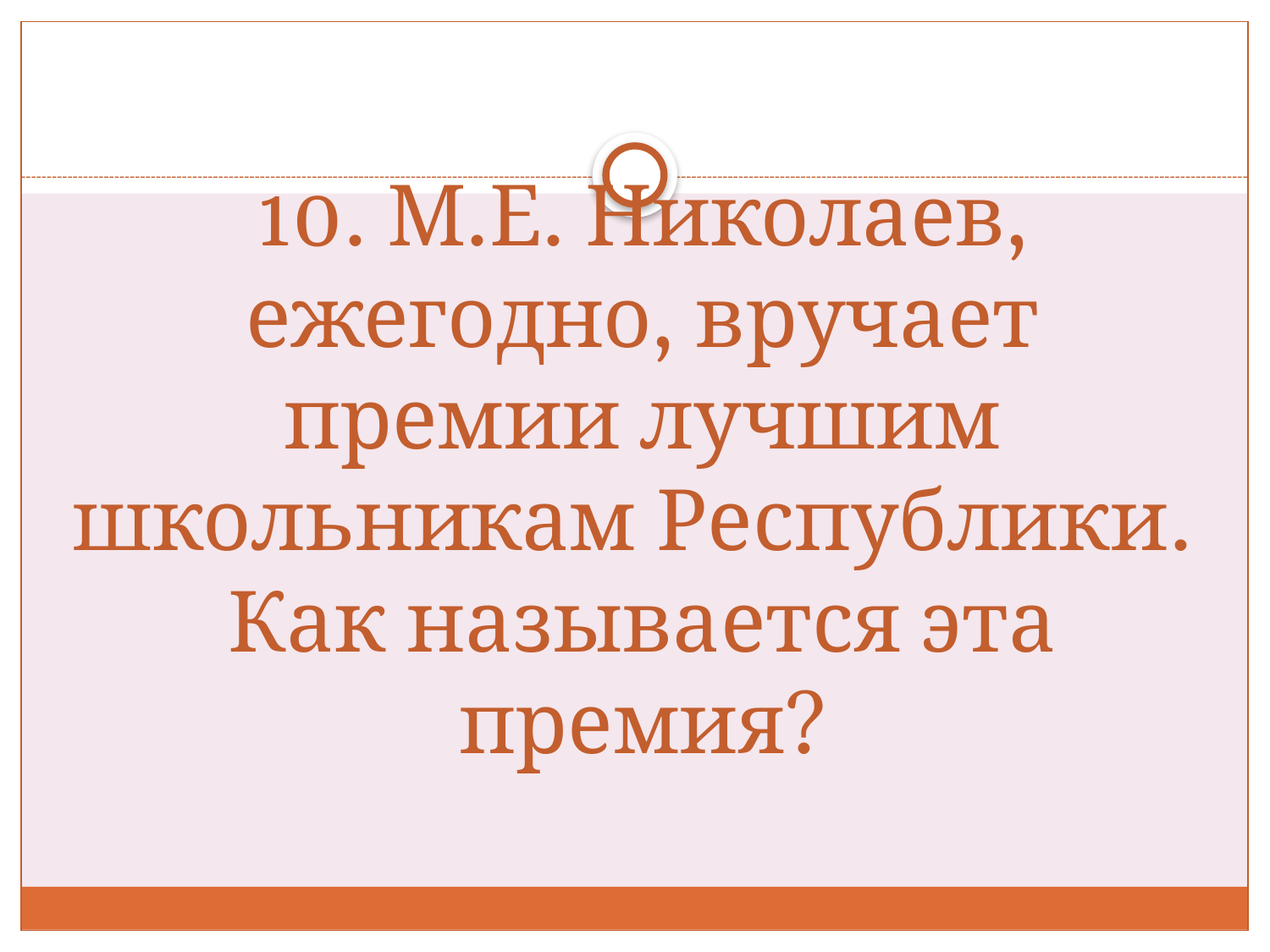

# 10. М.Е. Николаев, ежегодно, вручает премии лучшим школьникам Республики. Как называется эта премия?